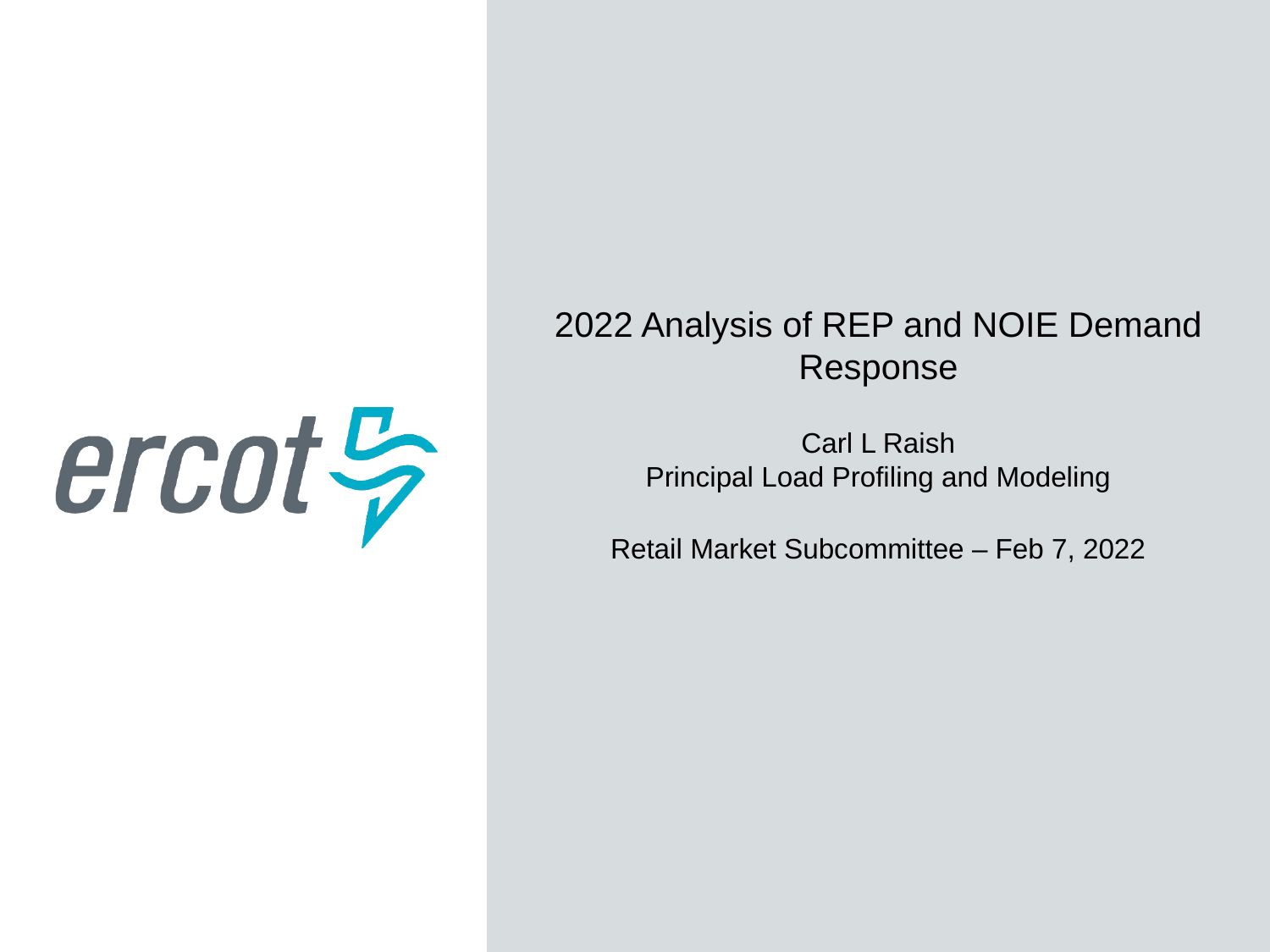

2022 Analysis of REP and NOIE Demand Response

Carl L Raish
Principal Load Profiling and Modeling

Retail Market Subcommittee – Feb 7, 2022